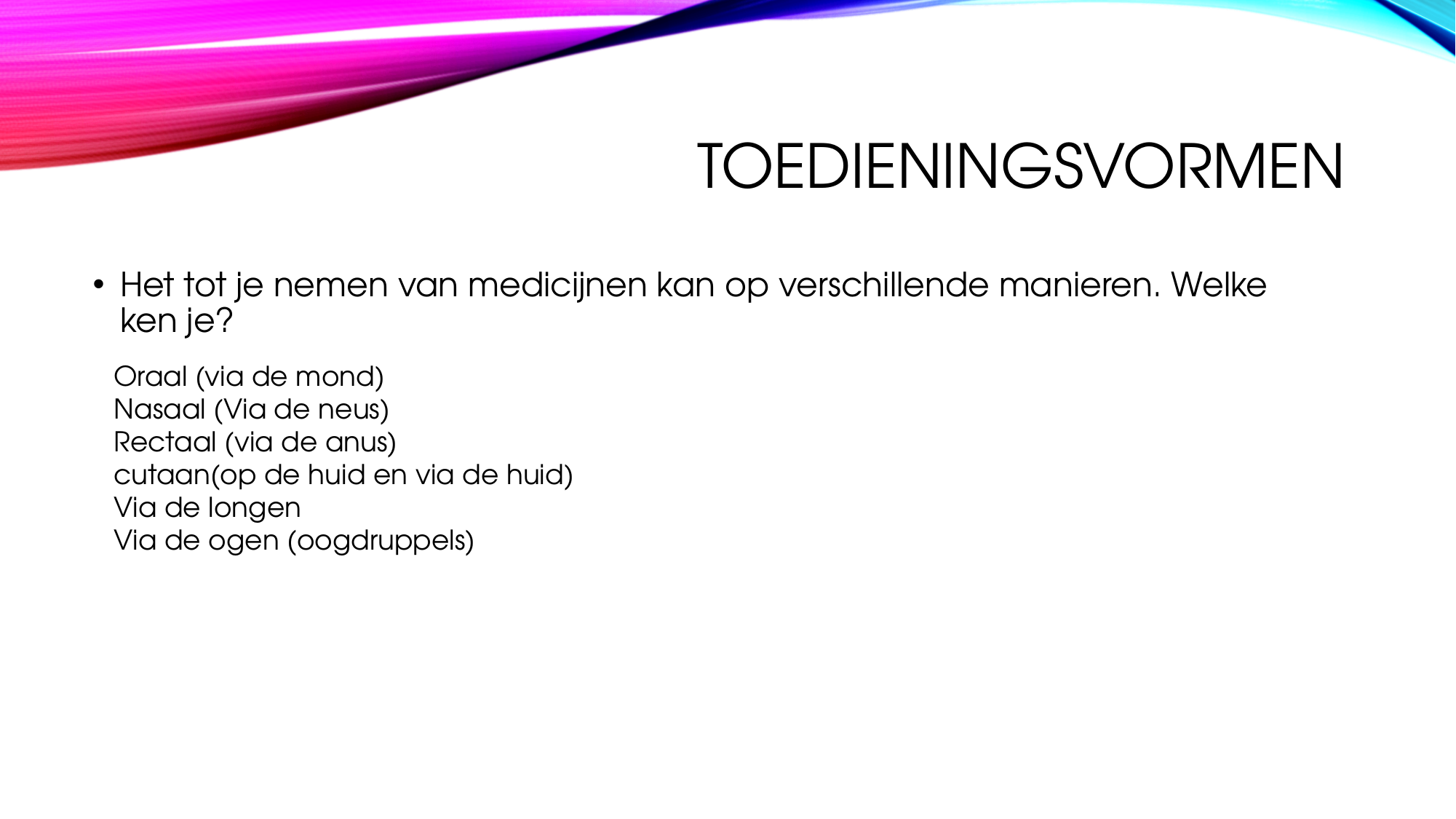

# Toedieningsvormen
Het tot je nemen van medicijnen kan op verschillende manieren. Welke ken je?
Oraal (via de mond)
Nasaal (Via de neus)
Rectaal (via de anus)
cutaan(op de huid en via de huid)
Via de longen
Via de ogen (oogdruppels)